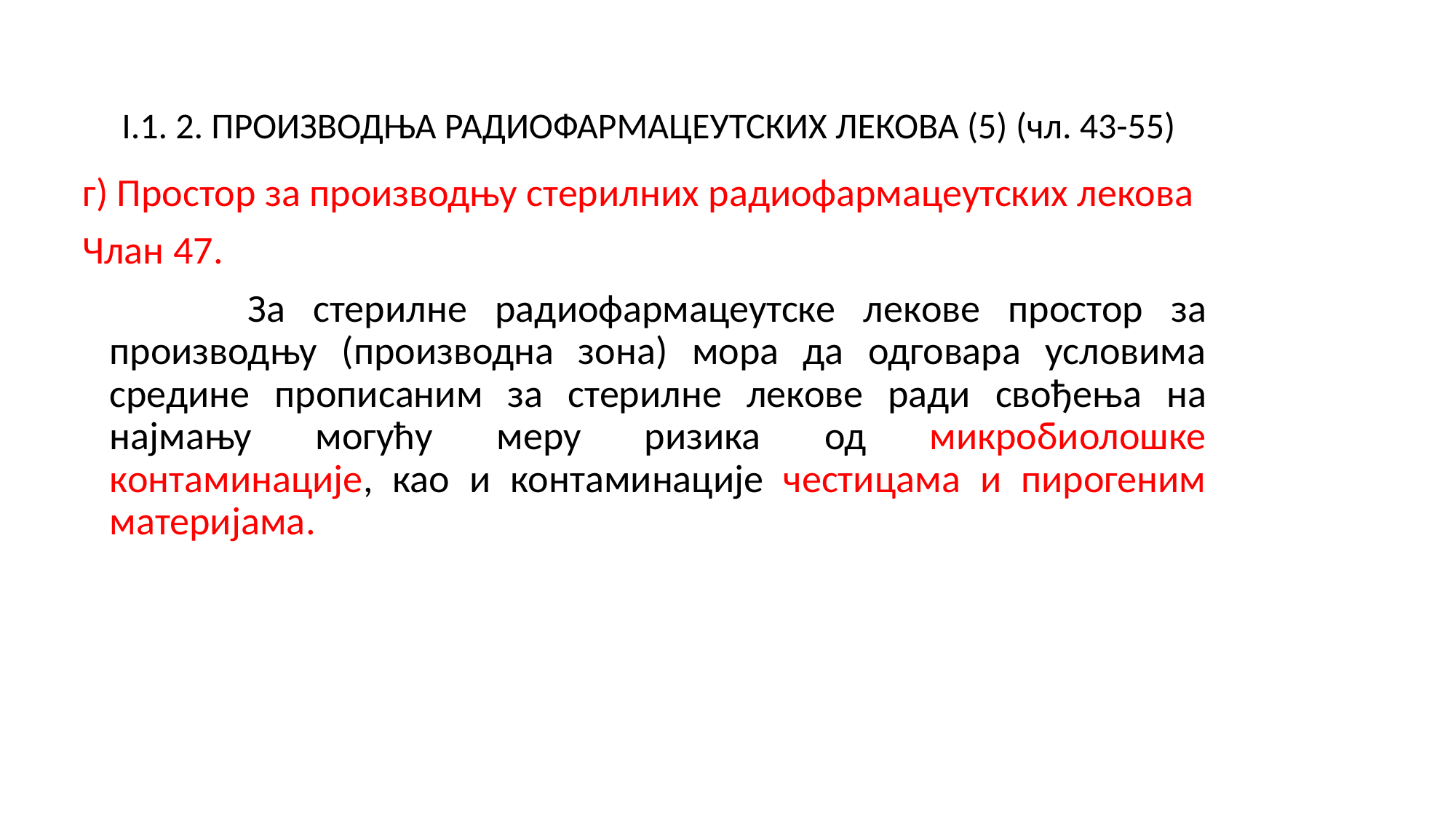

# I.1. 2. ПРОИЗВОДЊА РАДИОФАРМАЦЕУТСКИХ ЛЕКОВА (5) (чл. 43-55)
г) Простор за производњу стерилних радиофармацеутских лекова
Члан 47.
      За стерилне радиофармацеутске лекове простор за производњу (производна зона) мора да одговара условима средине прописаним за стерилне лекове ради свођења на најмању могућу меру ризика од микробиолошке контаминације, као и контаминације честицама и пирогеним материјама.